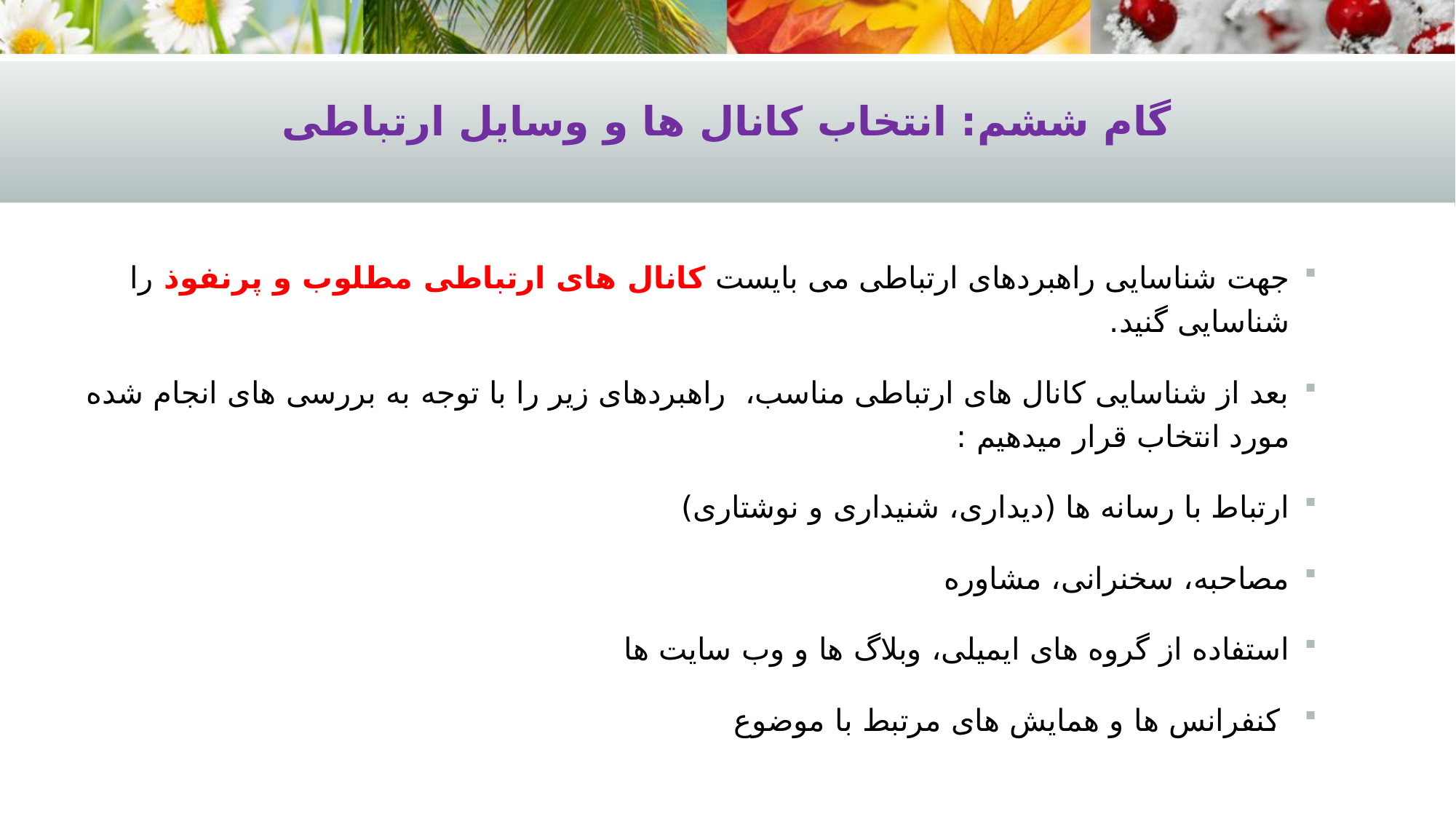

# گام ششم: انتخاب کانال ها و وسایل ارتباطی
جهت شناسایی راهبردهای ارتباطی می بایست کانال های ارتباطی مطلوب و پرنفوذ را شناسایی گنید.
بعد از شناسایی کانال های ارتباطی مناسب،  راهبردهای زیر را با توجه به بررسی های انجام شده مورد انتخاب قرار میدهیم :
ارتباط با رسانه ها (دیداری، شنیداری و نوشتاری)
مصاحبه، سخنرانی، مشاوره
استفاده از گروه های ایمیلی، وبلاگ ها و وب سایت ها
 کنفرانس ها و همایش های مرتبط با موضوع